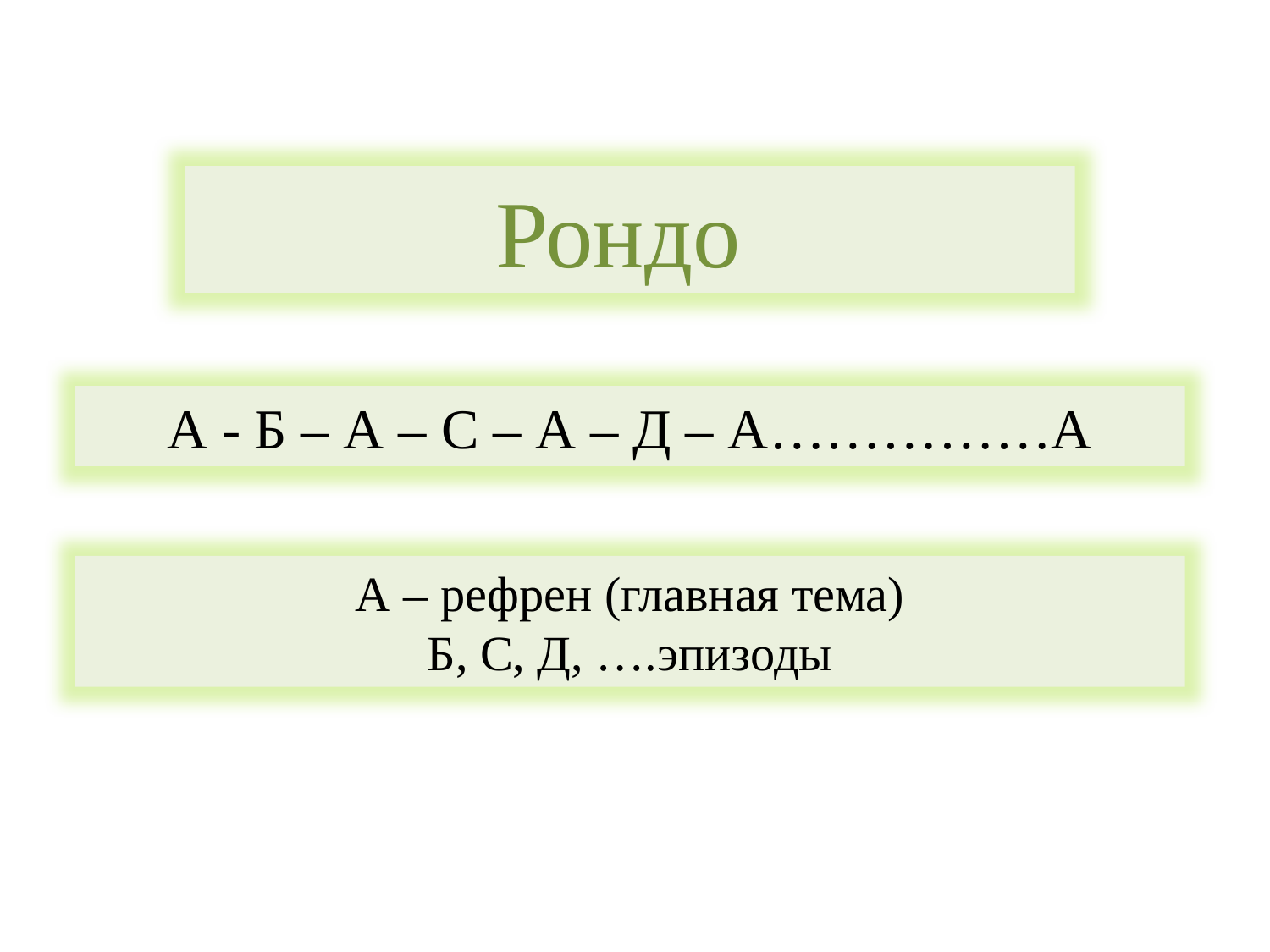

Рондо
А - Б – А – С – А – Д – А……………А
А – рефрен (главная тема)
Б, С, Д, ….эпизоды